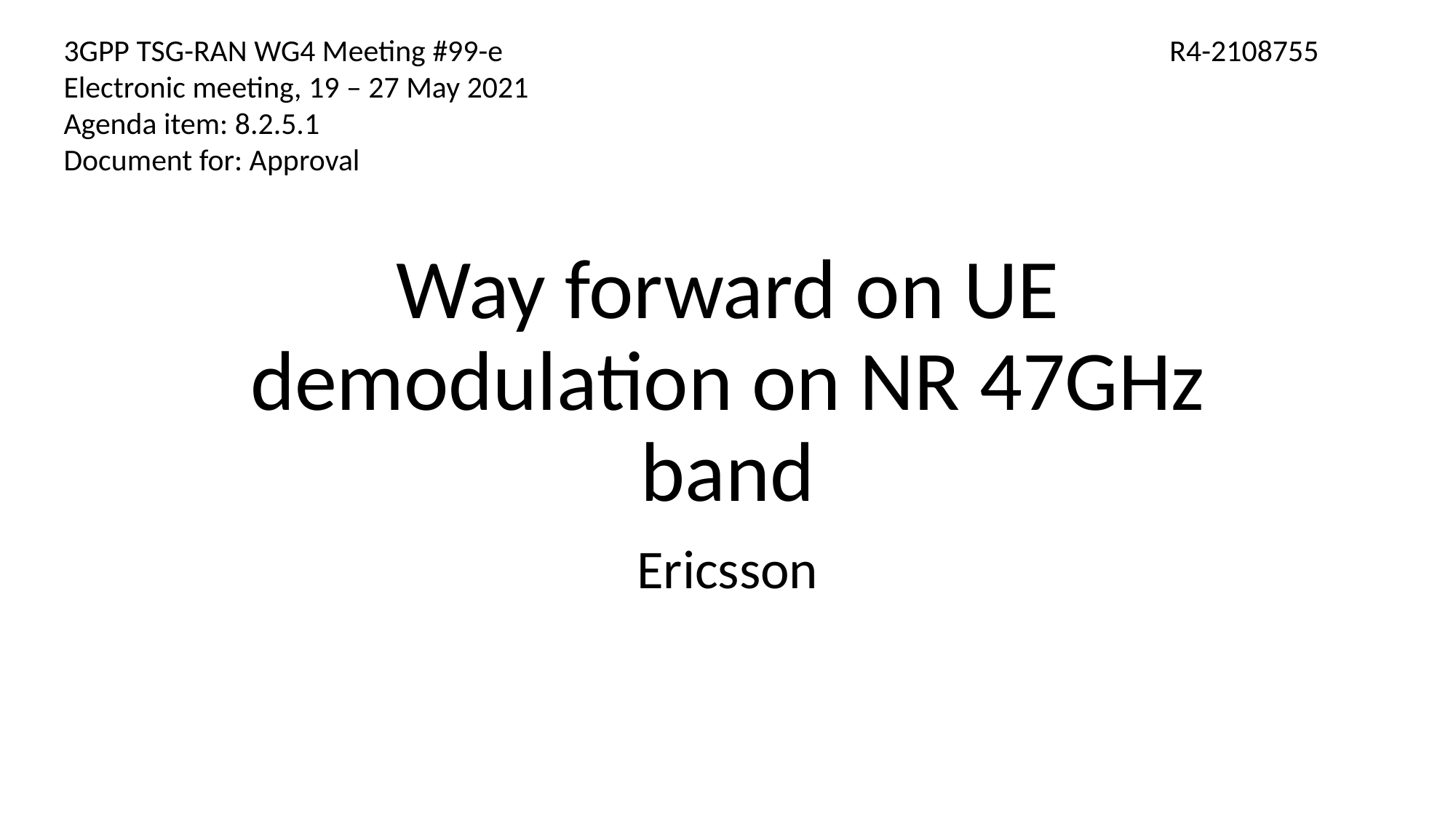

R4-2108755
3GPP TSG-RAN WG4 Meeting #99-e
Electronic meeting, 19 – 27 May 2021
Agenda item: 8.2.5.1
Document for: Approval
# Way forward on UE demodulation on NR 47GHz band
Ericsson